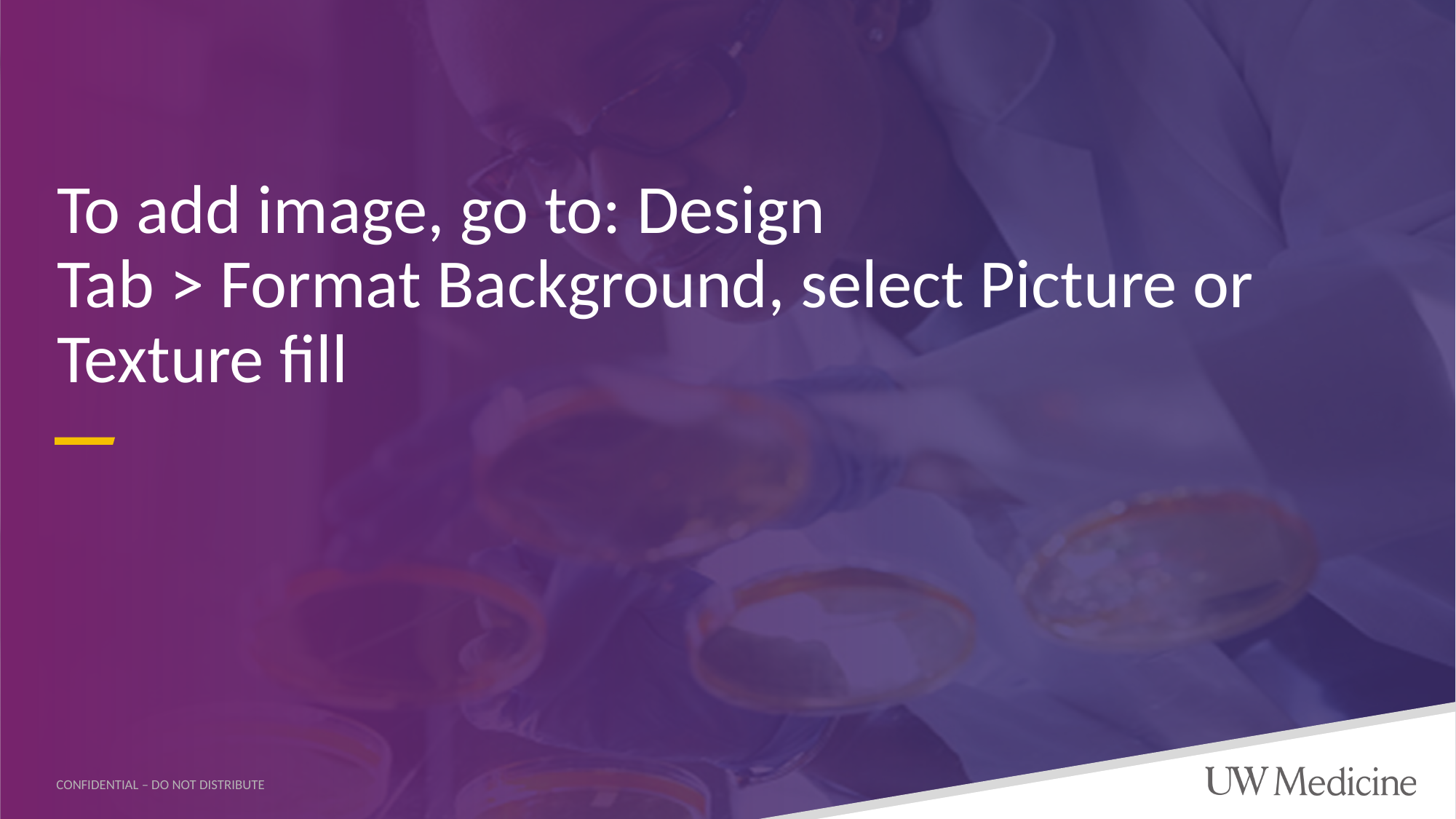

# To add image, go to: Design Tab > Format Background, select Picture or Texture fill

CONFIDENTIAL – DO NOT DISTRIBUTE